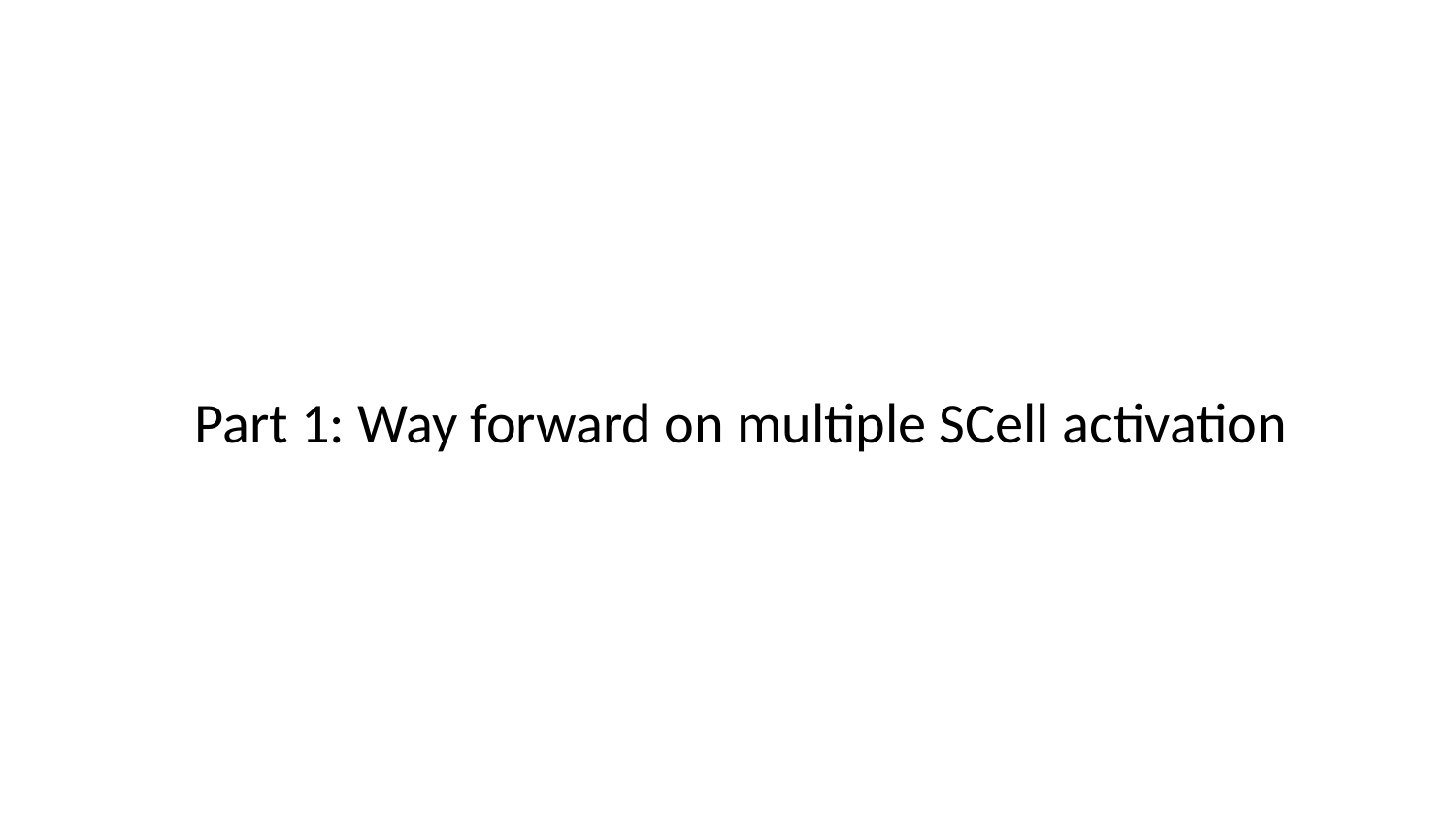

# Part 1: Way forward on multiple SCell activation